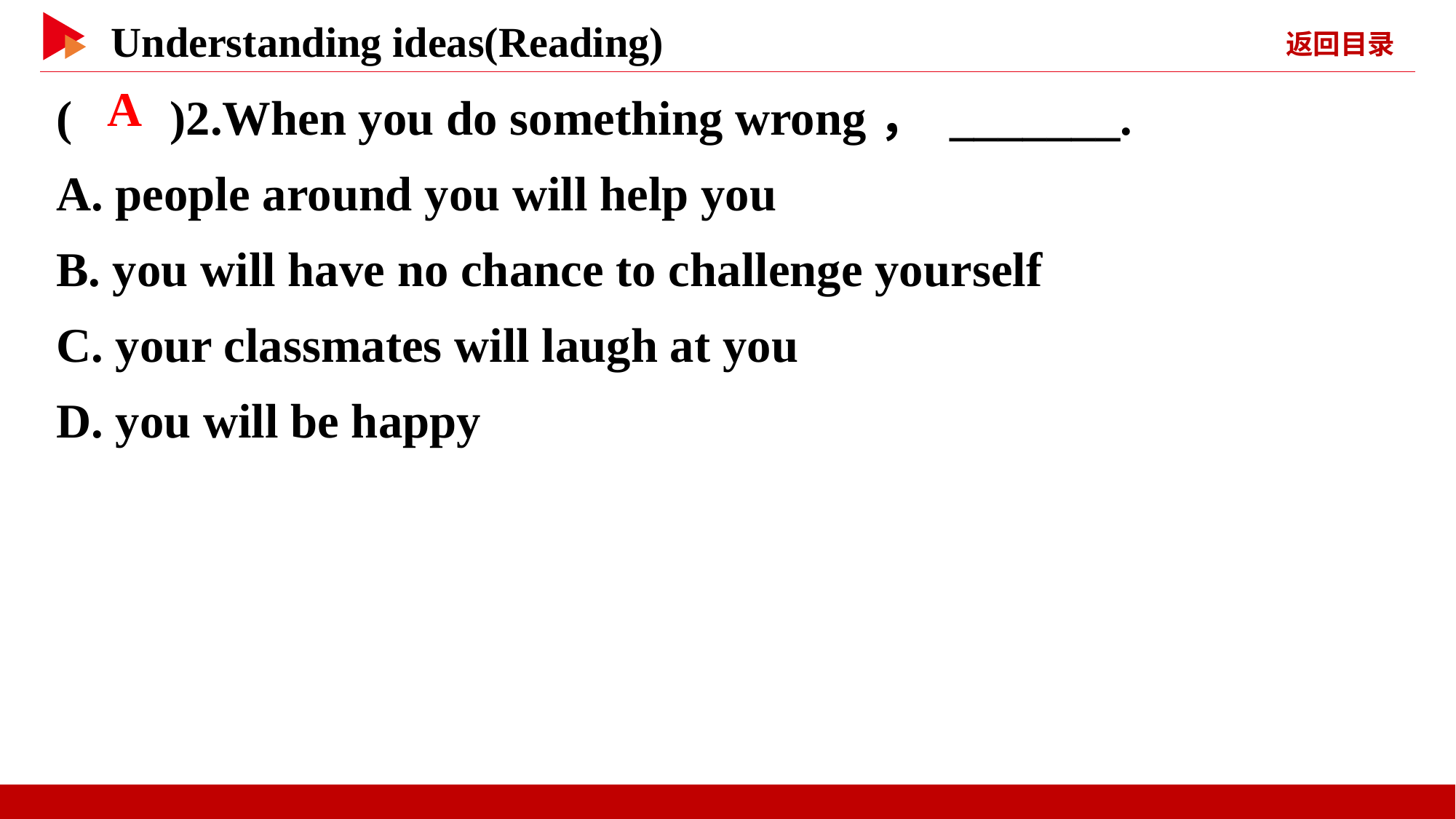

(        )2.When you do something wrong， _______.
A. people around you will help you
B. you will have no chance to challenge yourself
C. your classmates will laugh at you
D. you will be happy
   A